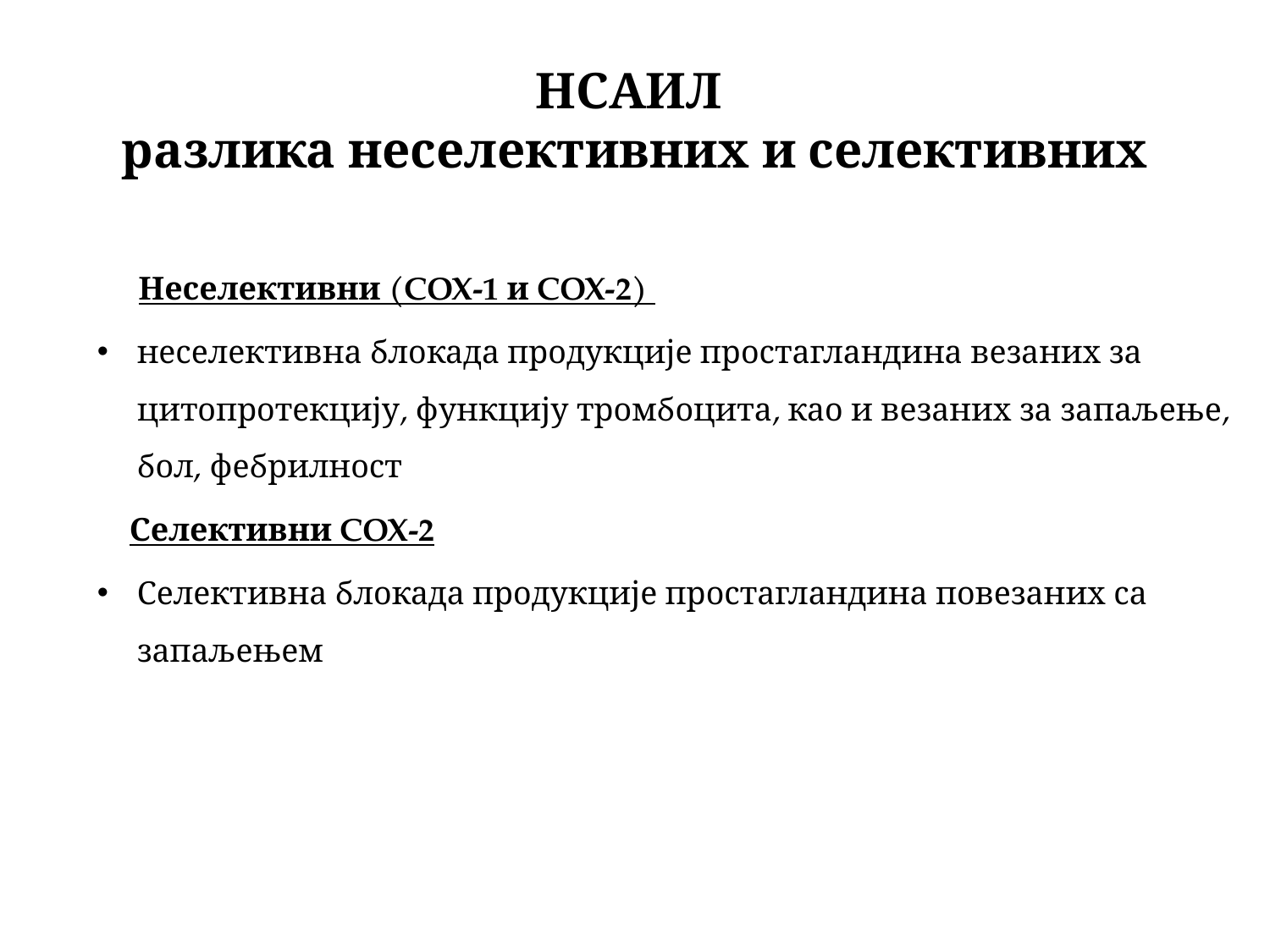

# НСАИЛ разлика неселективних и селективних
             Неселективни (COX-1 и COX-2)
неселективна блокада продукције простагландина везаних за цитопротекцију, функцију тромбоцита, као и везаних за запаљење, бол, фебрилност
    Селективни COX-2
Селективна блокада продукције простагландина повезаних са запаљењем